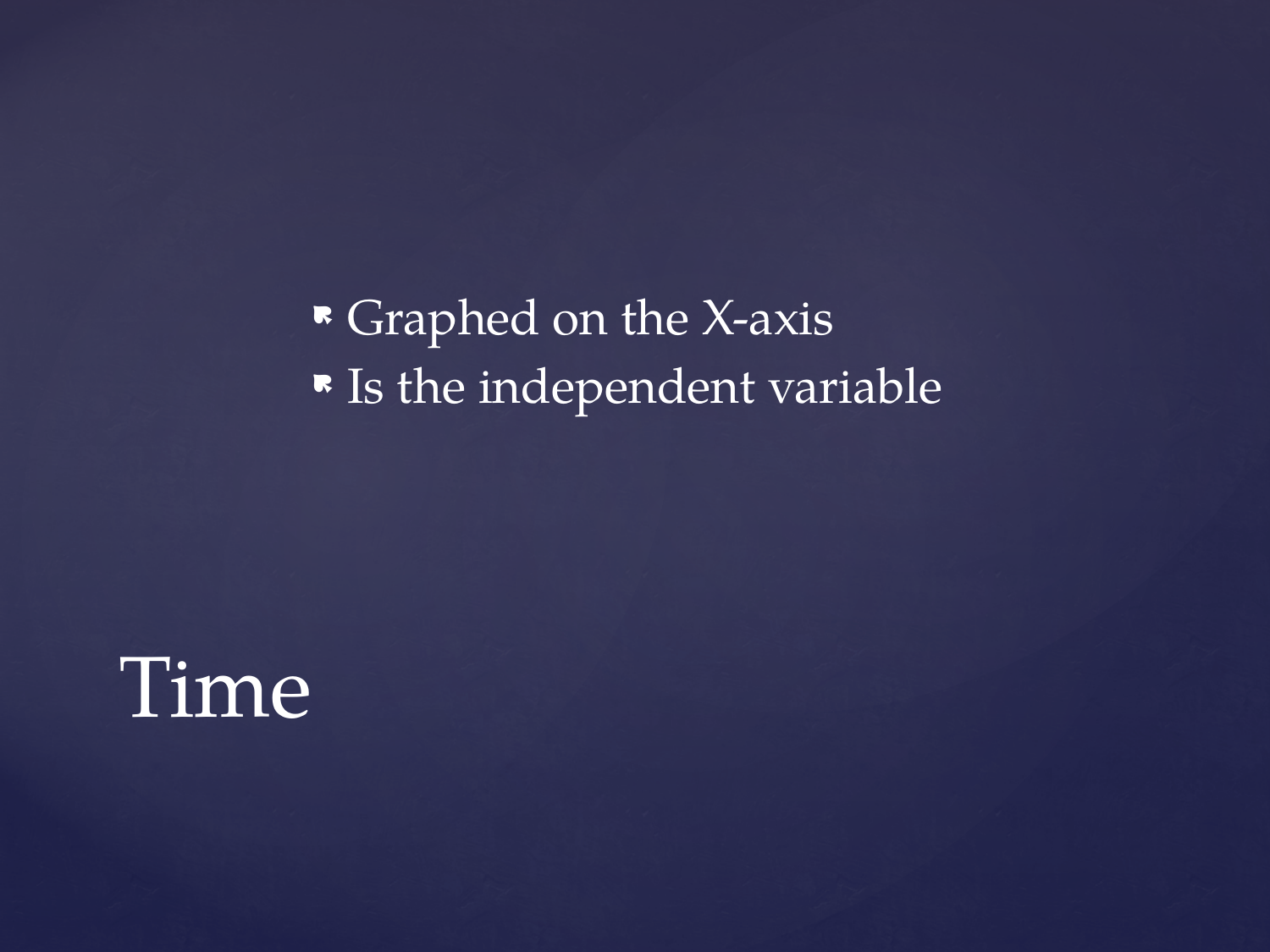

Graphed on the X-axis
Is the independent variable
# Time